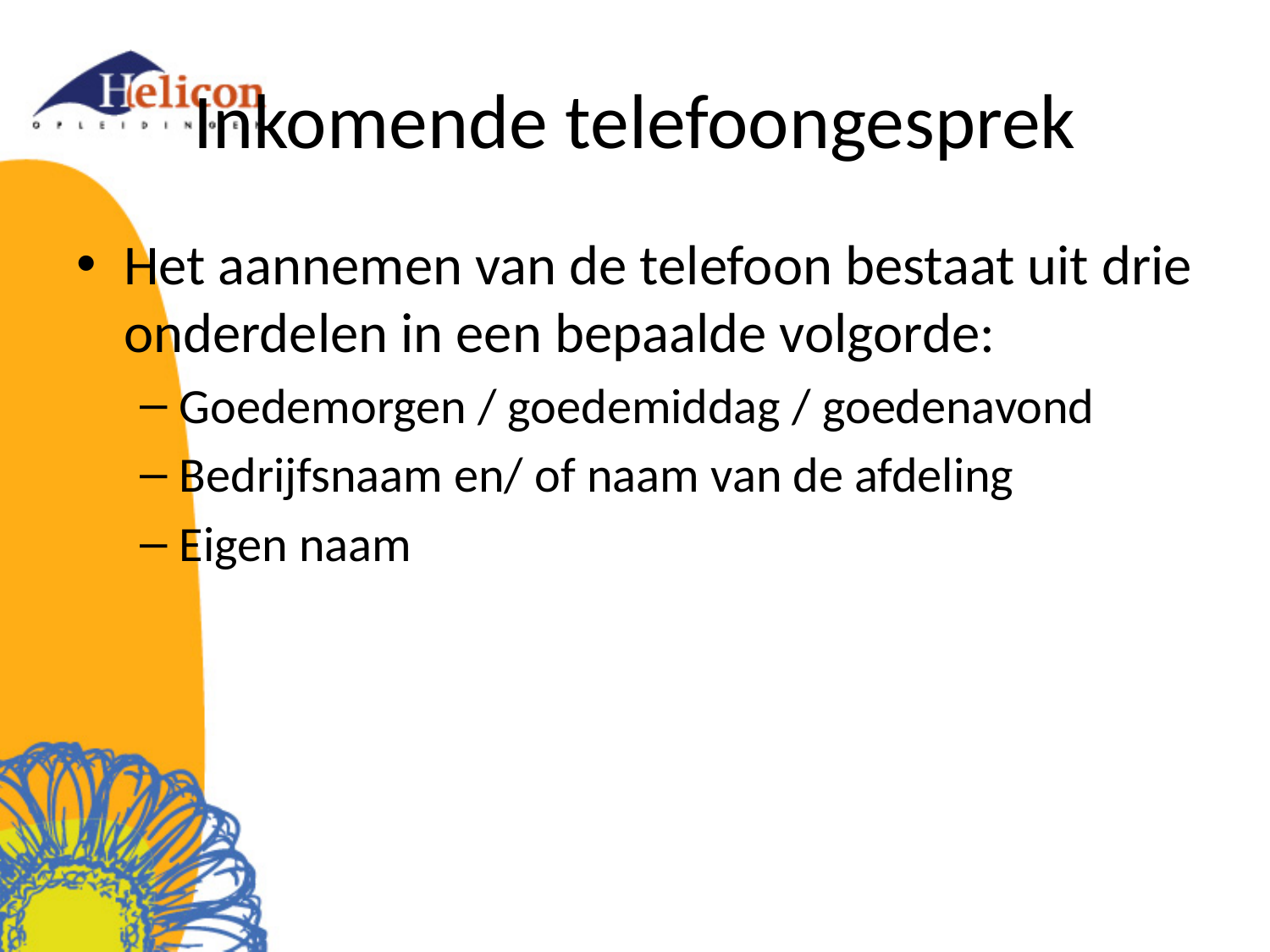

# Inkomende telefoongesprek
Het aannemen van de telefoon bestaat uit drie onderdelen in een bepaalde volgorde:
Goedemorgen / goedemiddag / goedenavond
Bedrijfsnaam en/ of naam van de afdeling
Eigen naam